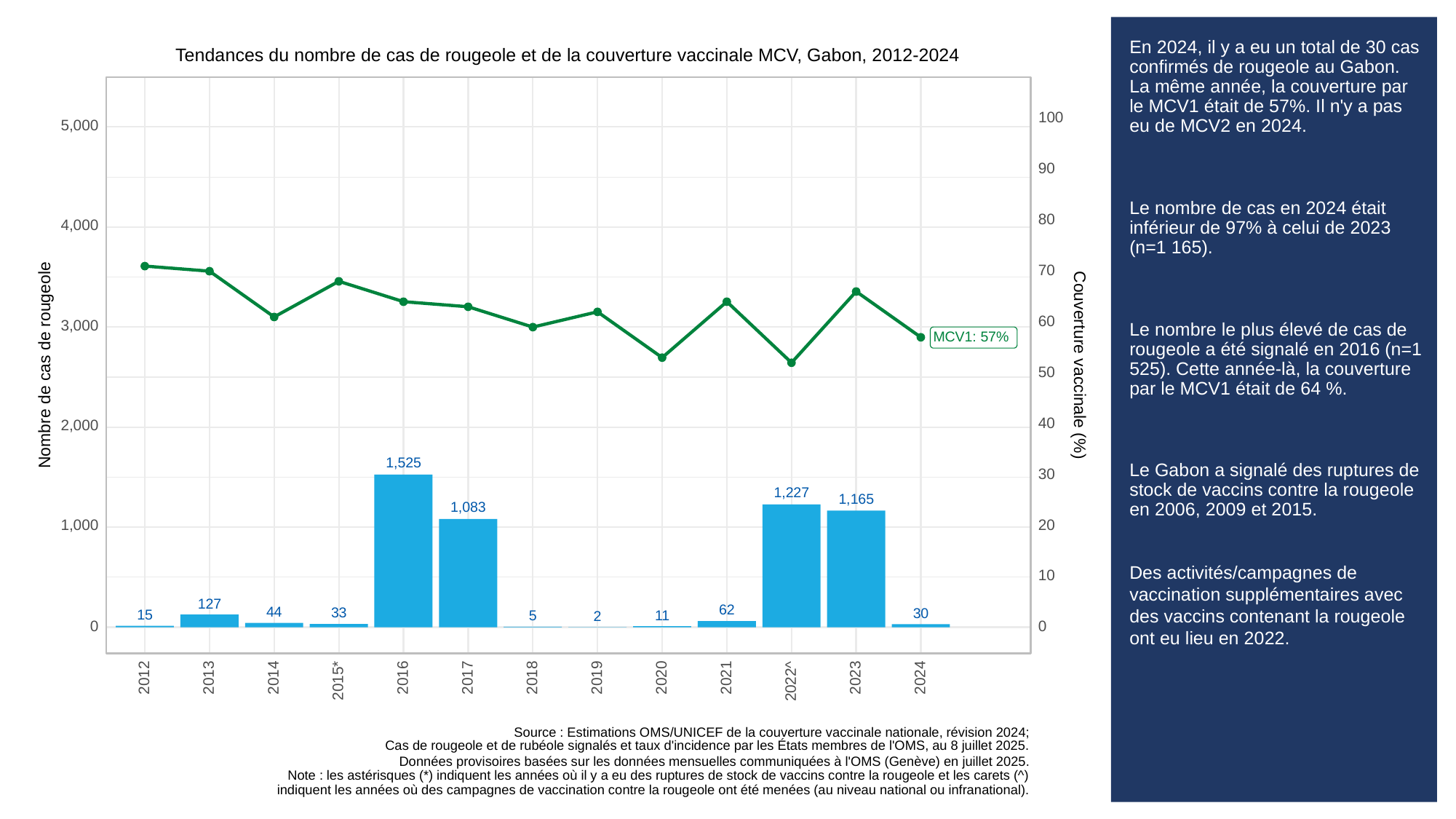

# En 2024, il y a eu un total de 30 cas confirmés de rougeole au Gabon. La même année, la couverture par le MCV1 était de 57%. Il n'y a pas eu de MCV2 en 2024.

Le nombre de cas en 2024 était inférieur de 97% à celui de 2023 (n=1 165).

Le nombre le plus élevé de cas de rougeole a été signalé en 2016 (n=1 525). Cette année-là, la couverture par le MCV1 était de 64 %.

Le Gabon a signalé des ruptures de stock de vaccins contre la rougeole en 2006, 2009 et 2015.

Des activités/campagnes de vaccination supplémentaires avec des vaccins contenant la rougeole ont eu lieu en 2022.

Tendances du nombre de cas de rougeole et de la couverture vaccinale MCV, Gabon, 2012-2024

100
5,000

90

80
4,000

70

60
3,000

MCV1: 57%

Couverture vaccinale (%)
Nombre de cas de rougeole

50

40
2,000

1,525
30

1,227
1,165
1,083

1,000
20

10

127
62
44
33
30
15
11
5
2

0
0

2013
2023
2012
2014
2016
2017
2018
2019
2020
2021
2024
2015*
2022^
Source : Estimations OMS/UNICEF de la couverture vaccinale nationale, révision 2024;
Cas de rougeole et de rubéole signalés et taux d'incidence par les États membres de l'OMS, au 8 juillet 2025.
Données provisoires basées sur les données mensuelles communiquées à l'OMS (Genève) en juillet 2025.
Note : les astérisques (*) indiquent les années où il y a eu des ruptures de stock de vaccins contre la rougeole et les carets (^)
indiquent les années où des campagnes de vaccination contre la rougeole ont été menées (au niveau national ou infranational).